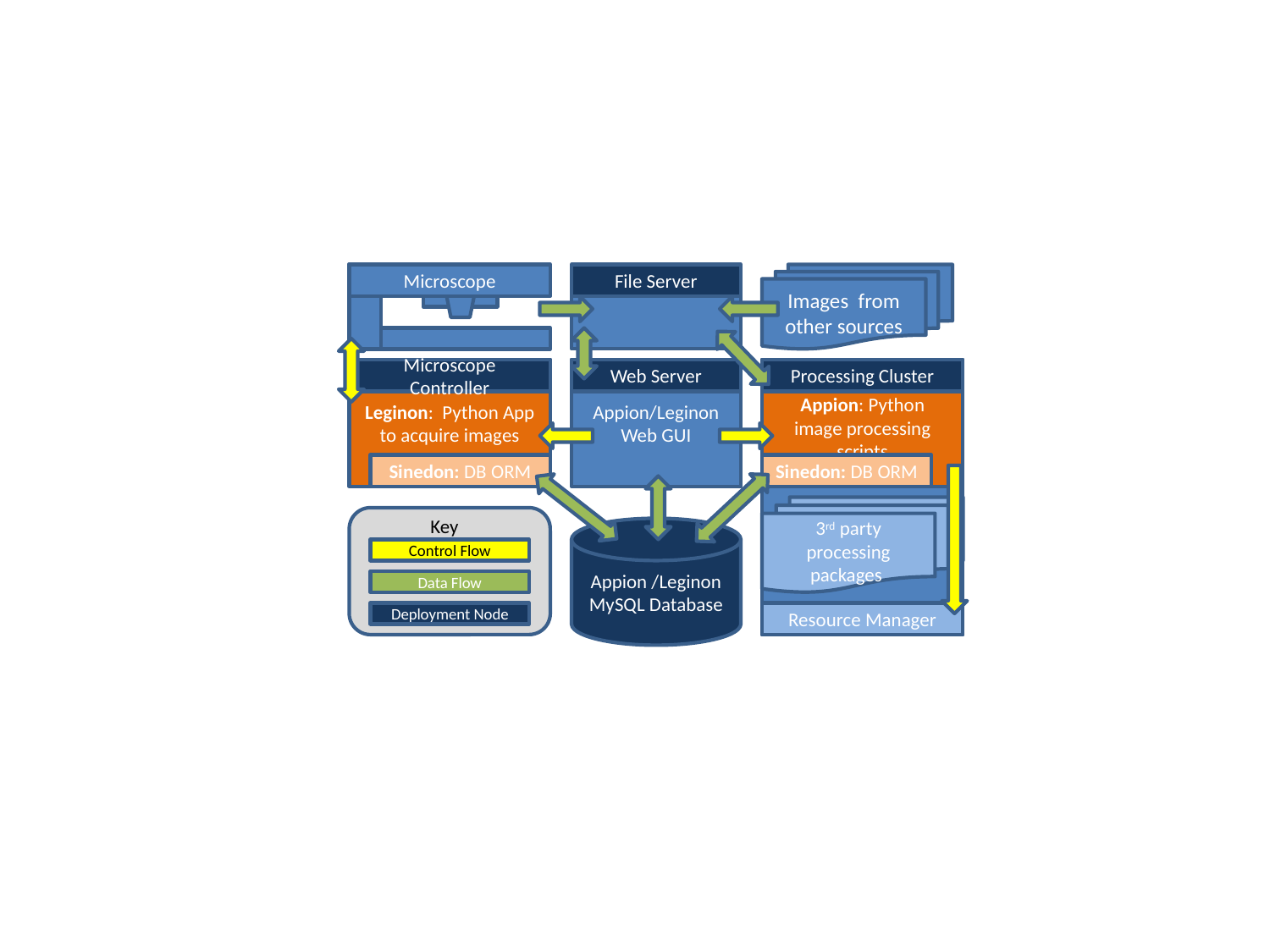

Microscope

File Server
Images  from other sources

Leginon:  Python App to acquire images
Microscope Controller
Appion/Leginon Web GUI
Web Server

Processing Cluster
Appion: Python image processing scripts

Sinedon: DB ORM

3rd party processing packages
Resource Manager

Sinedon: DB ORM

K
Key
Appion /Leginon MySQL Database
Control Flow
Data Flow
Deployment Node